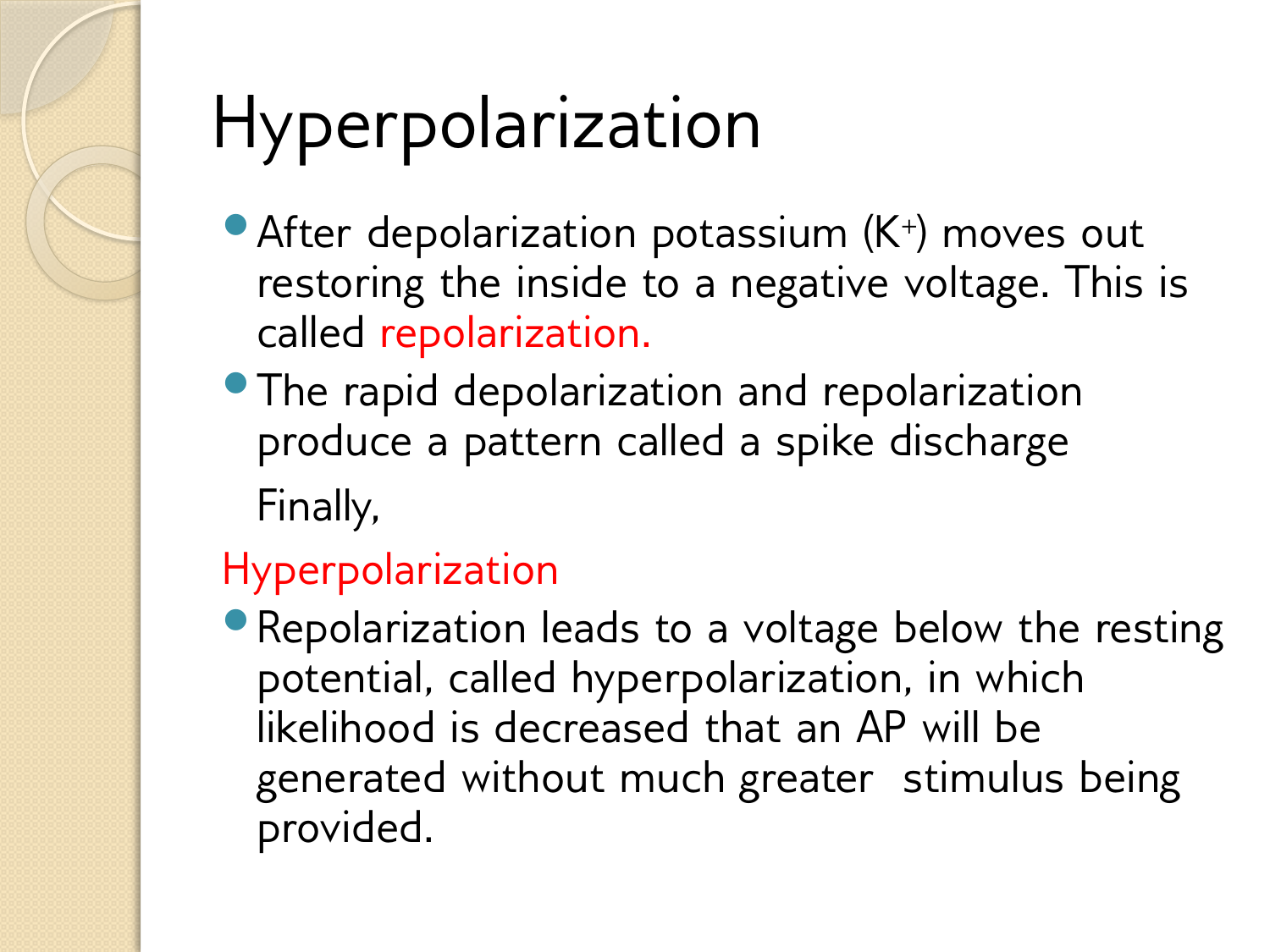

# Hyperpolarization
After depolarization potassium (K+) moves out restoring the inside to a negative voltage. This is called repolarization.
The rapid depolarization and repolarization produce a pattern called a spike discharge
	Finally,
Hyperpolarization
Repolarization leads to a voltage below the resting potential, called hyperpolarization, in which likelihood is decreased that an AP will be generated without much greater  stimulus being provided.